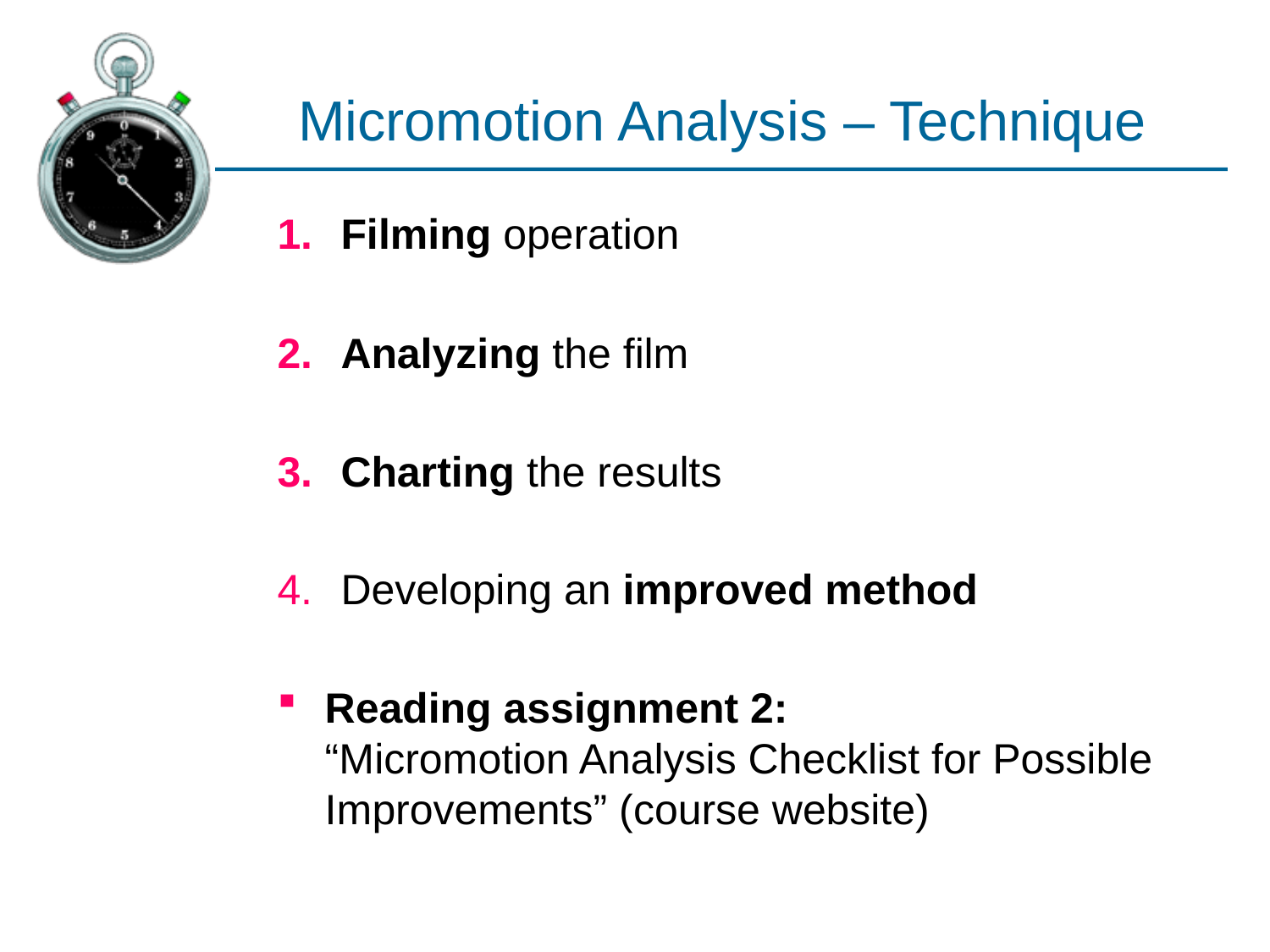

# Micromotion Analysis – Technique
Filming operation

Analyzing the film

Charting the results

Developing an improved method

Reading assignment 2:
“Micromotion Analysis Checklist for Possible Improvements” (course website)